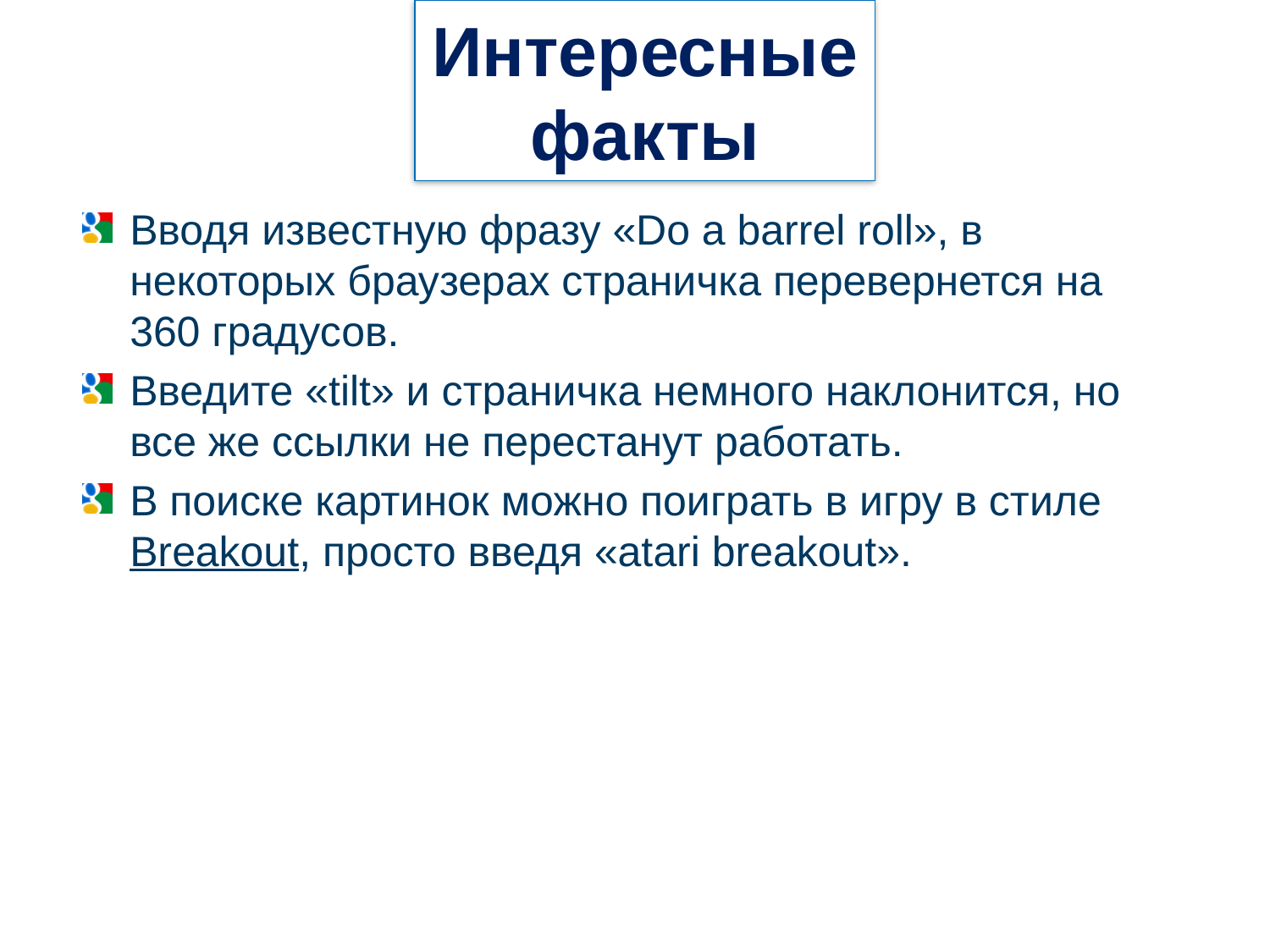

# Интересные факты
Вводя известную фразу «Do a barrel roll», в некоторых браузерах страничка перевернется на 360 градусов.
Введите «tilt» и страничка немного наклонится, но все же ссылки не перестанут работать.
В поиске картинок можно поиграть в игру в стиле Breakout, просто введя «atari breakout».